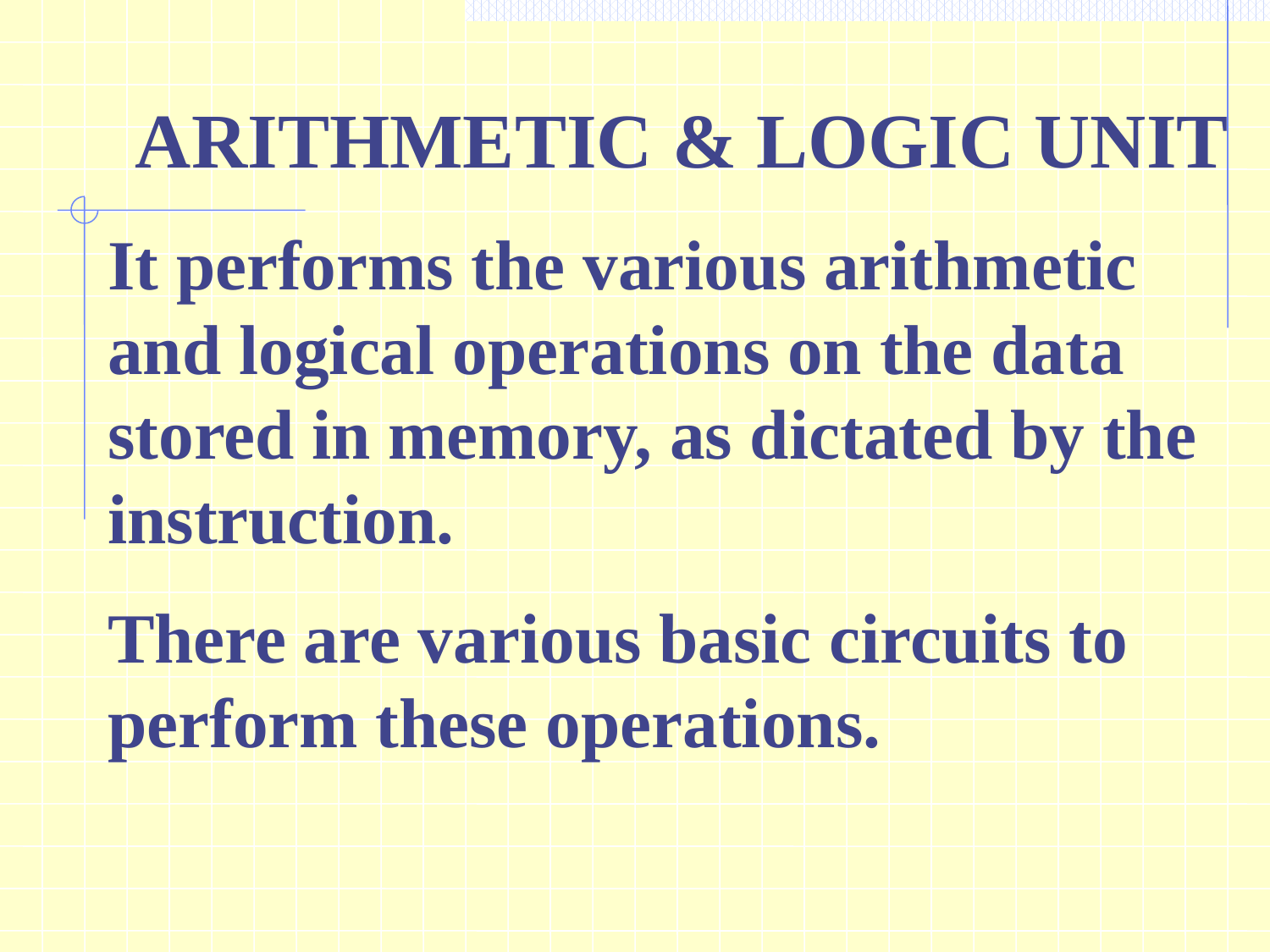

ARITHMETIC & LOGIC UNIT
It performs the various arithmetic and logical operations on the data stored in memory, as dictated by the instruction.
There are various basic circuits to perform these operations.